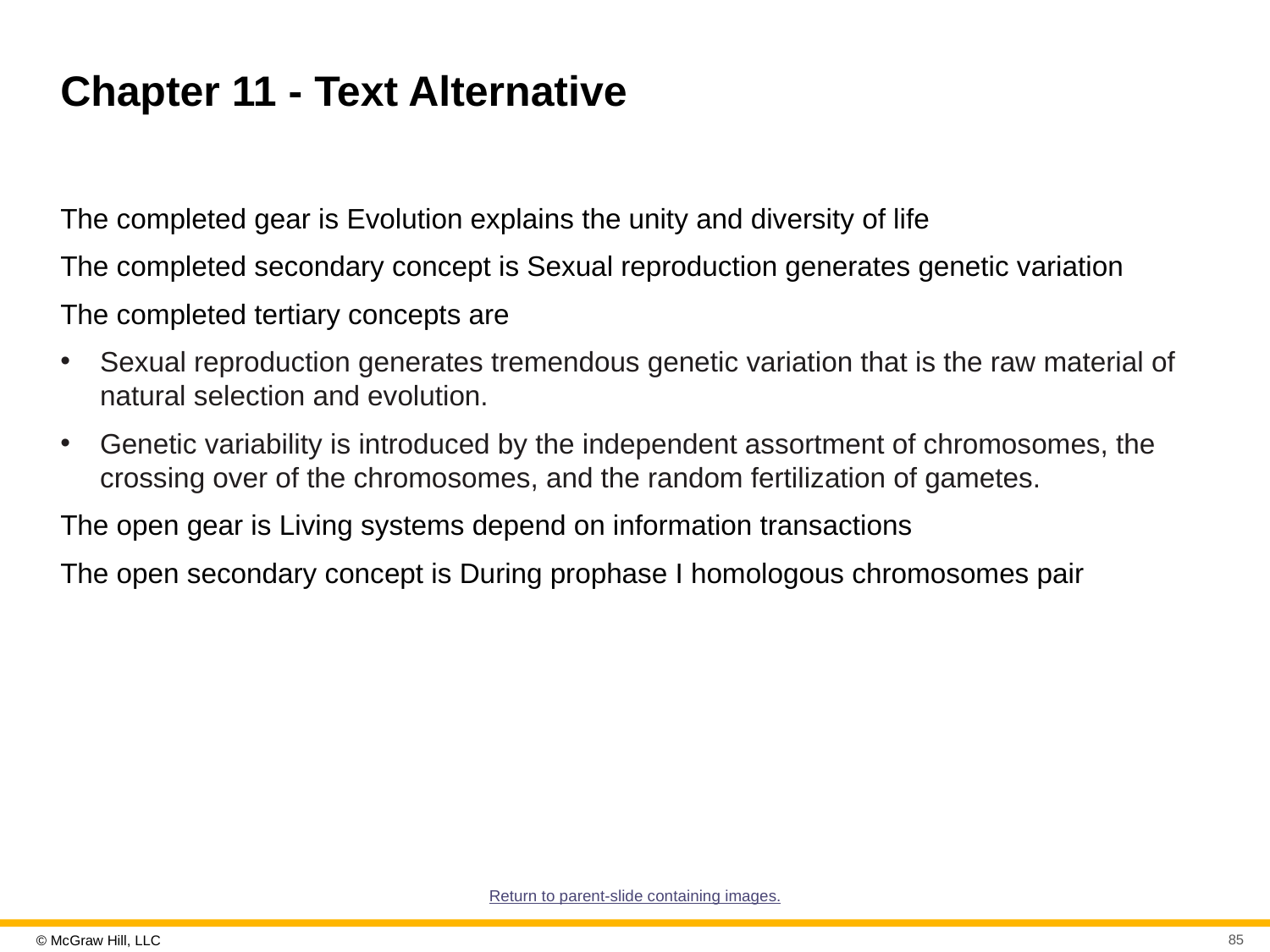

# Chapter 11 - Text Alternative
The completed gear is Evolution explains the unity and diversity of life
The completed secondary concept is Sexual reproduction generates genetic variation
The completed tertiary concepts are
Sexual reproduction generates tremendous genetic variation that is the raw material of natural selection and evolution.
Genetic variability is introduced by the independent assortment of chromosomes, the crossing over of the chromosomes, and the random fertilization of gametes.
The open gear is Living systems depend on information transactions
The open secondary concept is During prophase I homologous chromosomes pair
Return to parent-slide containing images.
85